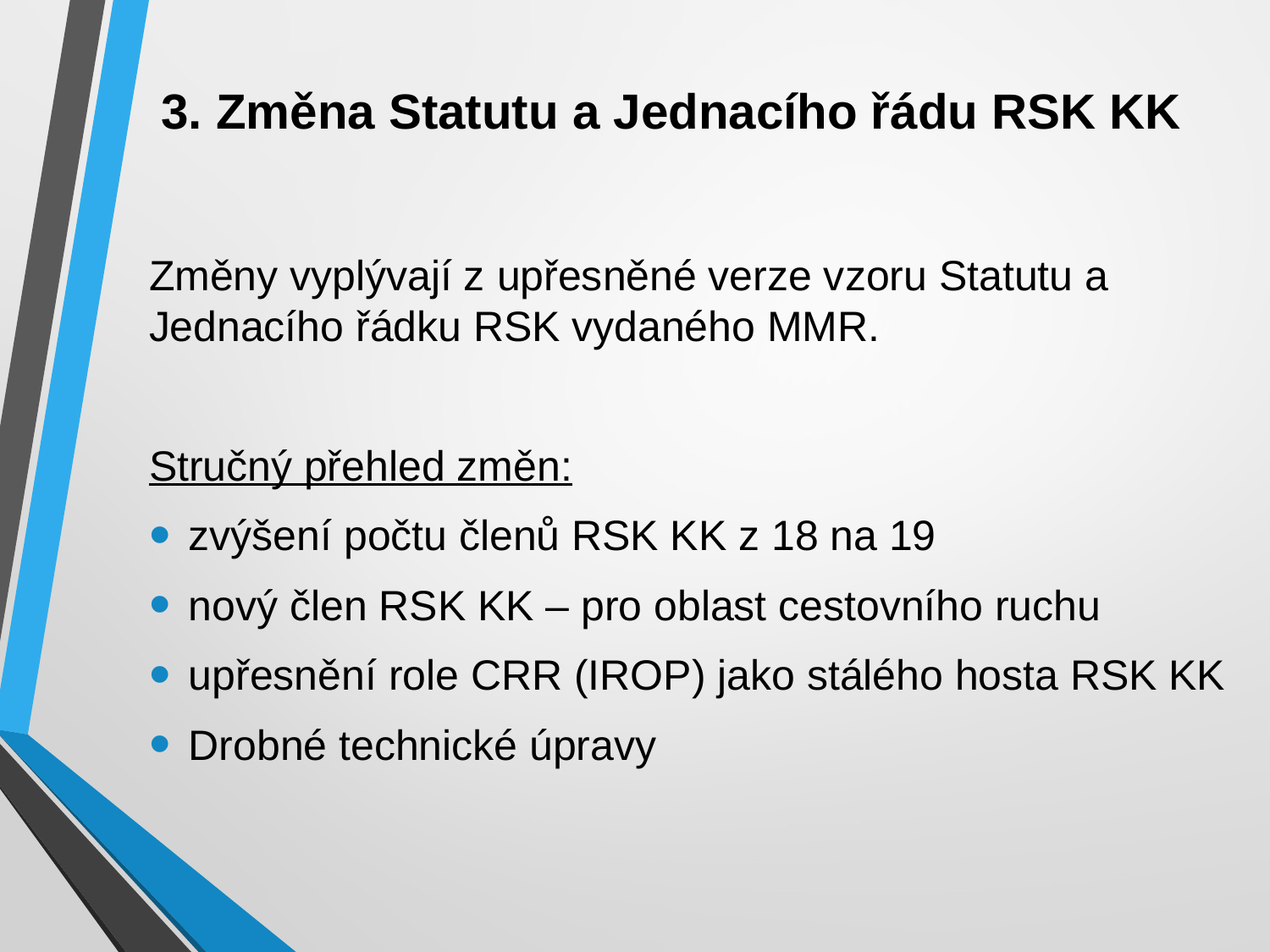

# 3. Změna Statutu a Jednacího řádu RSK KK
Změny vyplývají z upřesněné verze vzoru Statutu a Jednacího řádku RSK vydaného MMR.

Stručný přehled změn:
zvýšení počtu členů RSK KK z 18 na 19
nový člen RSK KK – pro oblast cestovního ruchu
upřesnění role CRR (IROP) jako stálého hosta RSK KK
Drobné technické úpravy